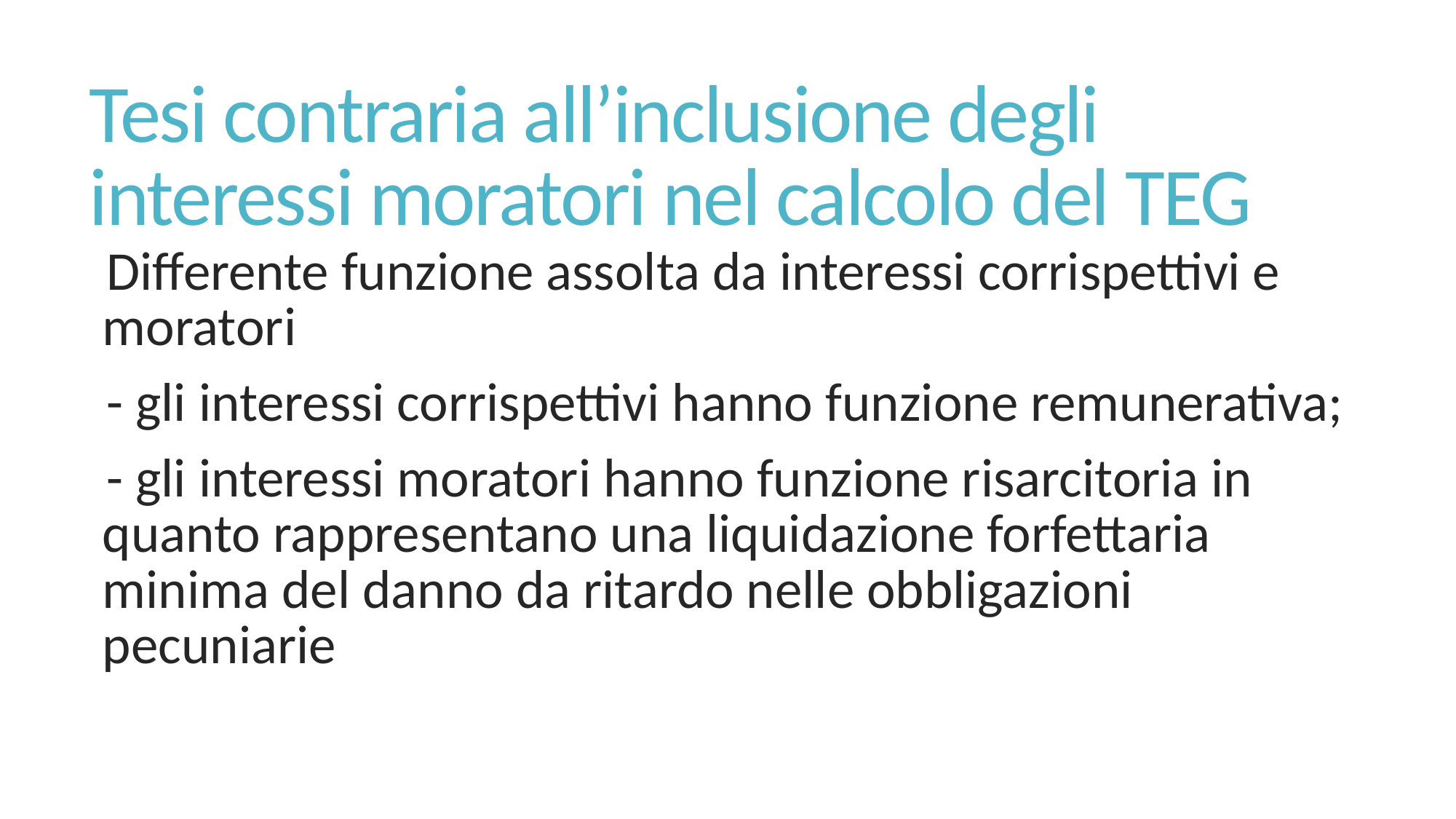

# Tesi contraria all’inclusione degli interessi moratori nel calcolo del TEG
Differente funzione assolta da interessi corrispettivi e moratori
- gli interessi corrispettivi hanno funzione remunerativa;
- gli interessi moratori hanno funzione risarcitoria in quanto rappresentano una liquidazione forfettaria minima del danno da ritardo nelle obbligazioni pecuniarie